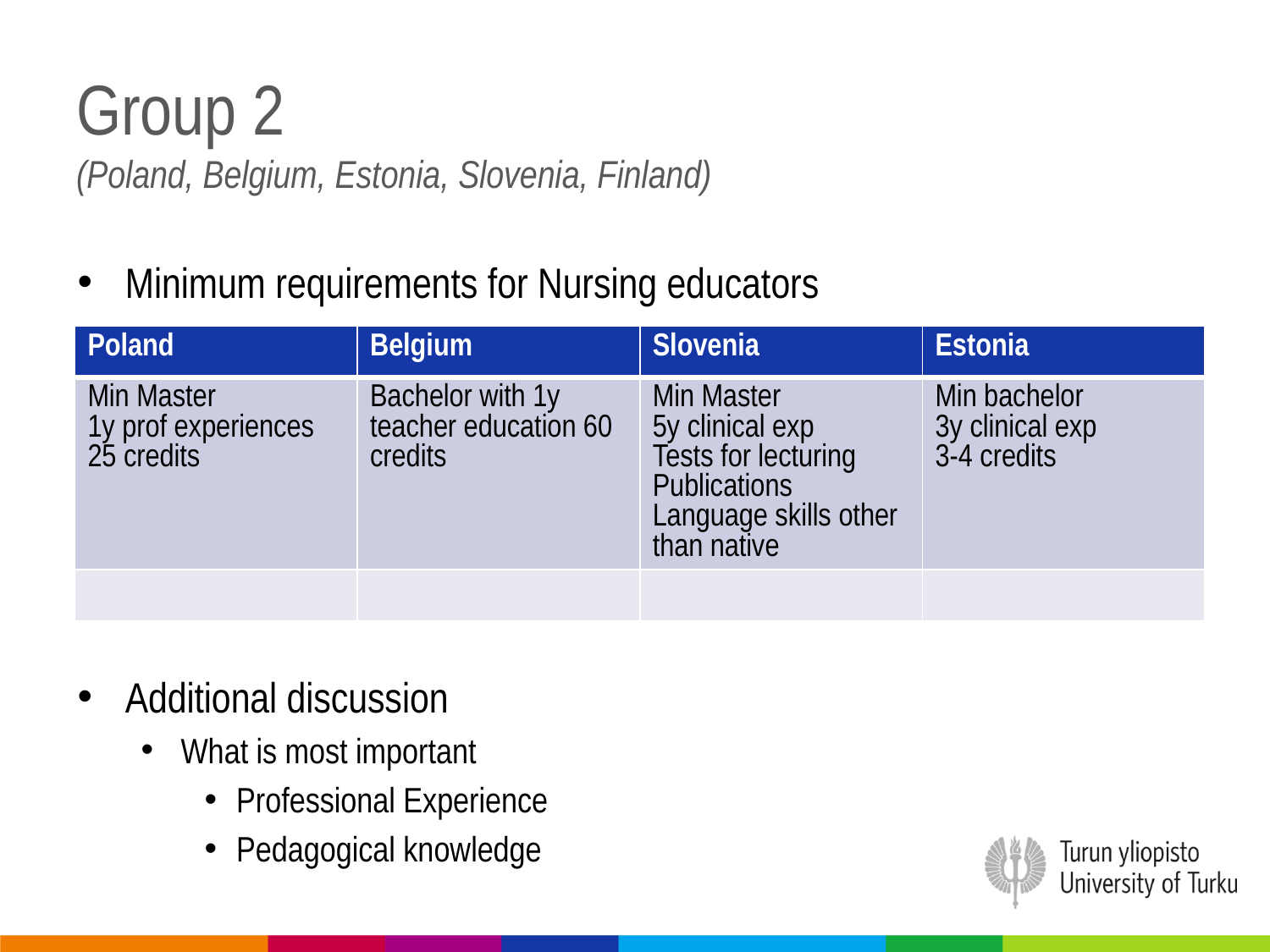

# Group 2 (Poland, Belgium, Estonia, Slovenia, Finland)
Minimum requirements for Nursing educators

Additional discussion
What is most important
Professional Experience
Pedagogical knowledge
| Poland | Belgium | Slovenia | Estonia |
| --- | --- | --- | --- |
| Min Master 1y prof experiences 25 credits | Bachelor with 1y teacher education 60 credits | Min Master 5y clinical exp Tests for lecturing Publications Language skills other than native | Min bachelor 3y clinical exp 3-4 credits |
|  |  |  |  |